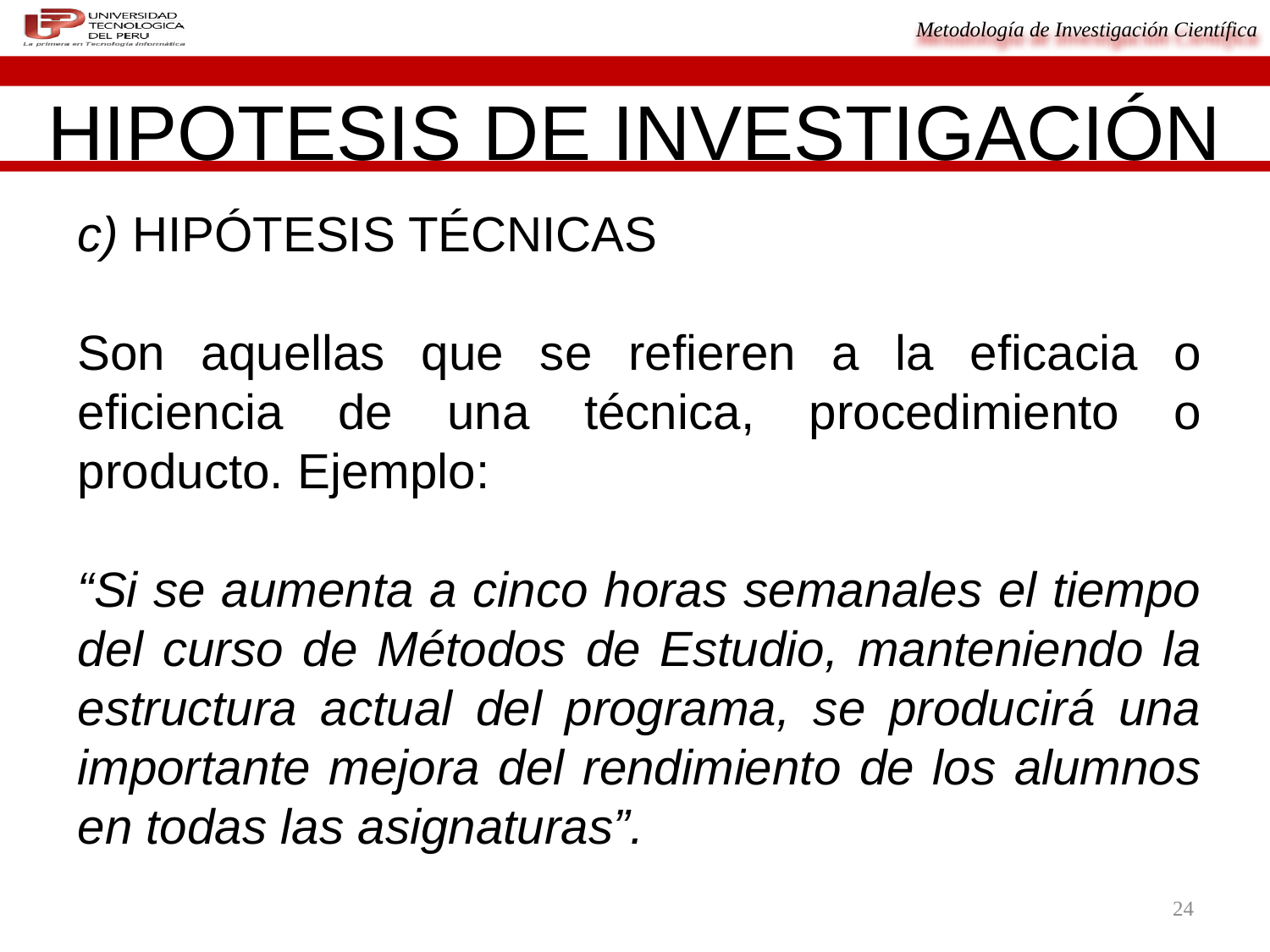

HIPOTESIS DE INVESTIGACIÓN
c) HIPÓTESIS TÉCNICAS

Son aquellas que se refieren a la eficacia o eficiencia de una técnica, procedimiento o producto. Ejemplo:

“Si se aumenta a cinco horas semanales el tiempo del curso de Métodos de Estudio, manteniendo la estructura actual del programa, se producirá una importante mejora del rendimiento de los alumnos en todas las asignaturas”.
24